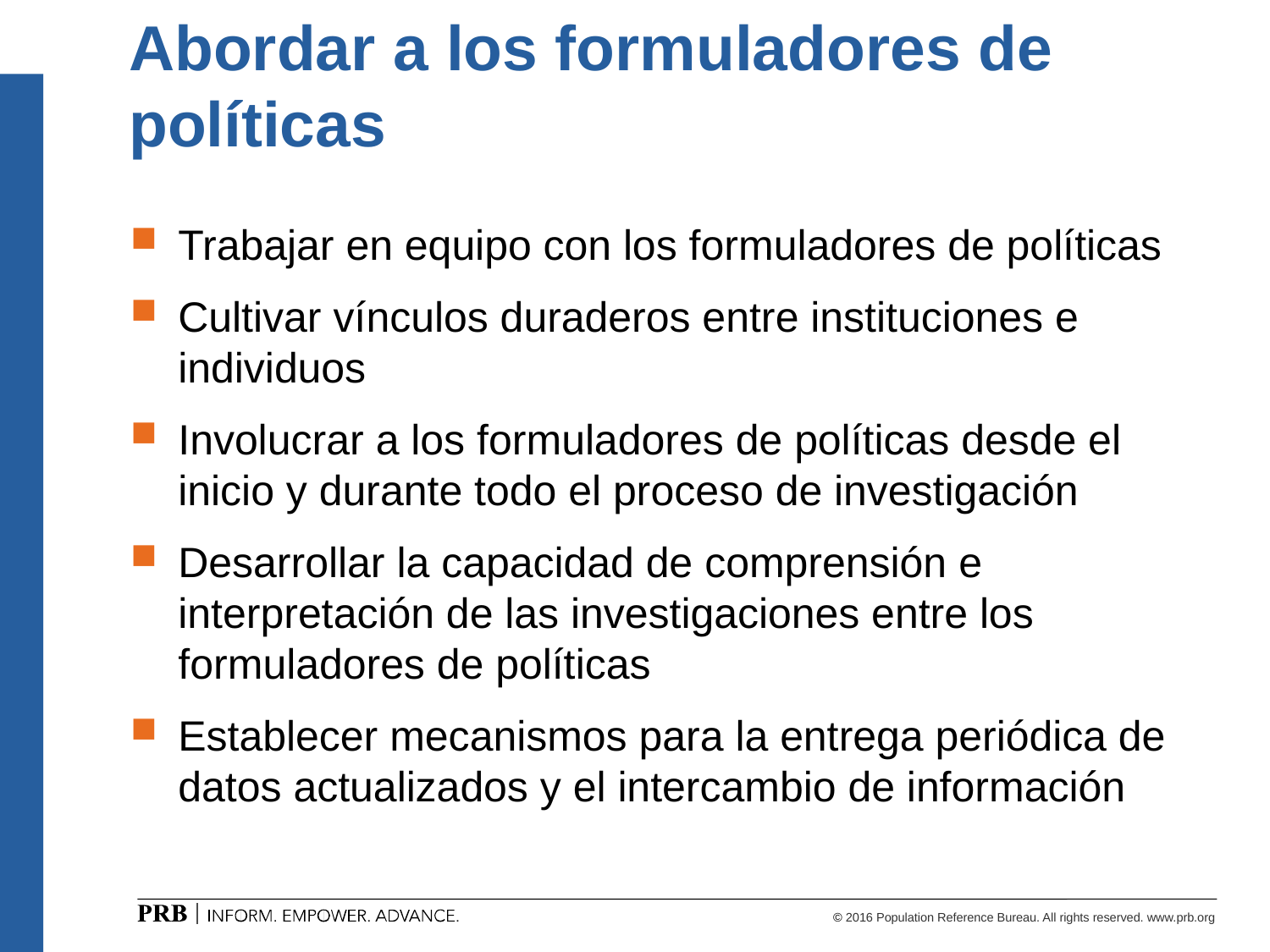

# Abordar a los formuladores de políticas
Trabajar en equipo con los formuladores de políticas
Cultivar vínculos duraderos entre instituciones e individuos
Involucrar a los formuladores de políticas desde el inicio y durante todo el proceso de investigación
Desarrollar la capacidad de comprensión e interpretación de las investigaciones entre los formuladores de políticas
Establecer mecanismos para la entrega periódica de datos actualizados y el intercambio de información